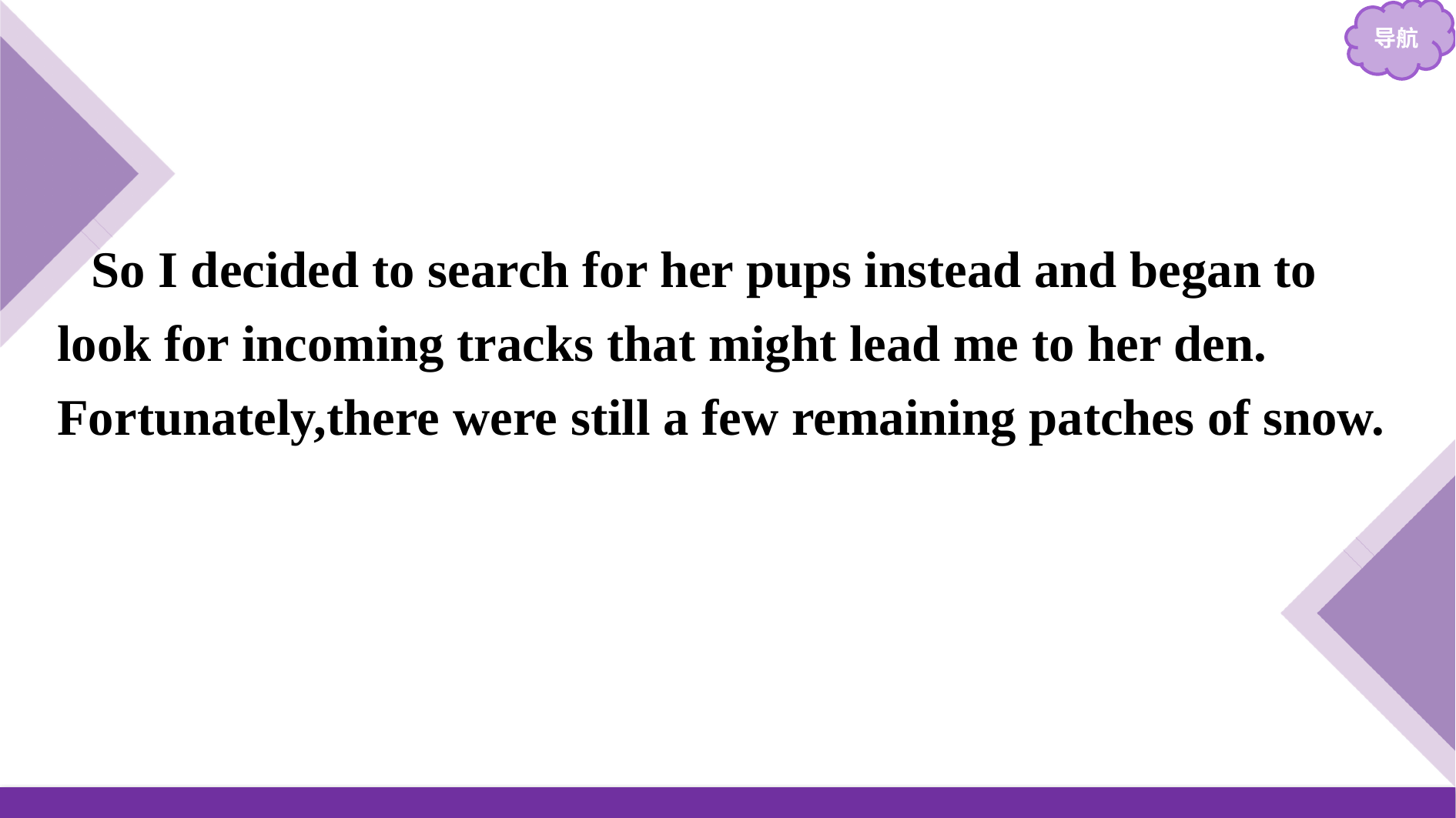

So I decided to search for her pups instead and began to look for incoming tracks that might lead me to her den. Fortunately,there were still a few remaining patches of snow.